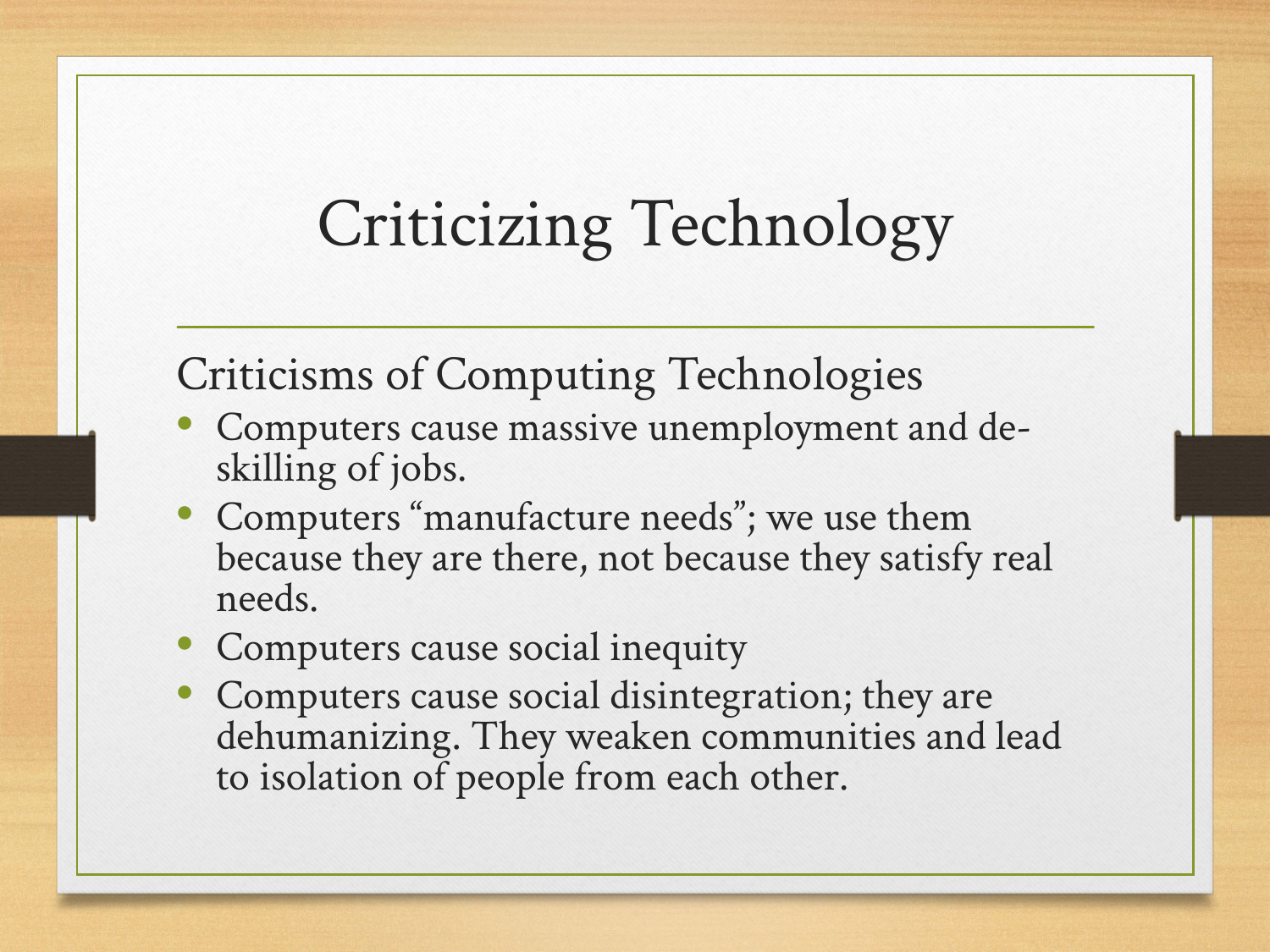

# Criticizing Technology
Criticisms of Computing Technologies
Computers cause massive unemployment and de-skilling of jobs.
Computers “manufacture needs”; we use them because they are there, not because they satisfy real needs.
Computers cause social inequity
Computers cause social disintegration; they are dehumanizing. They weaken communities and lead to isolation of people from each other.